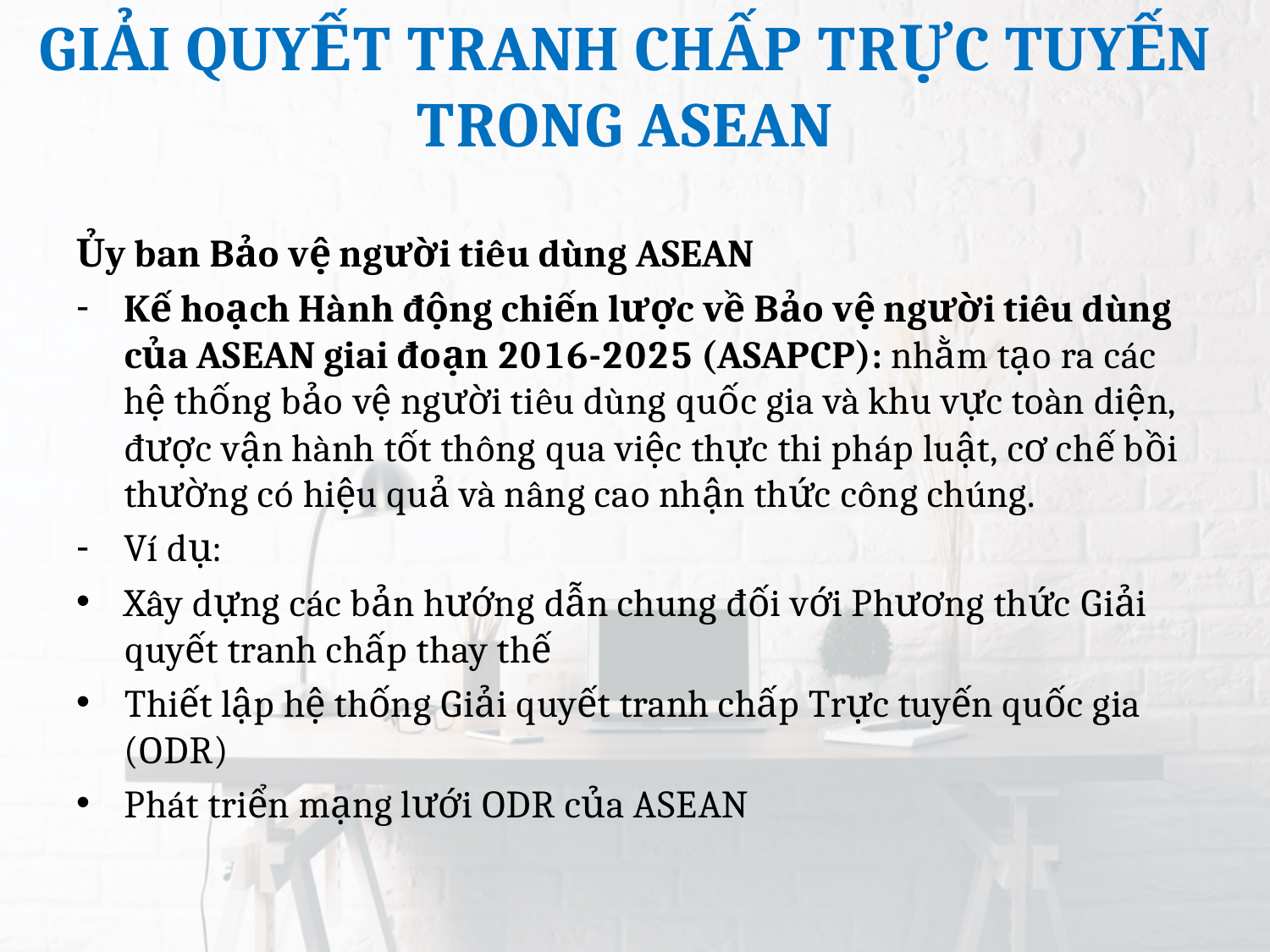

GIẢI QUYẾT TRANH CHẤP TRỰC TUYẾN TRONG ASEAN
Ủy ban Bảo vệ người tiêu dùng ASEAN
Kế hoạch Hành động chiến lược về Bảo vệ người tiêu dùng của ASEAN giai đoạn 2016-2025 (ASAPCP): nhằm tạo ra các hệ thống bảo vệ người tiêu dùng quốc gia và khu vực toàn diện, được vận hành tốt thông qua việc thực thi pháp luật, cơ chế bồi thường có hiệu quả và nâng cao nhận thức công chúng.
Ví dụ:
Xây dựng các bản hướng dẫn chung đối với Phương thức Giải quyết tranh chấp thay thế
Thiết lập hệ thống Giải quyết tranh chấp Trực tuyến quốc gia (ODR)
Phát triển mạng lưới ODR của ASEAN